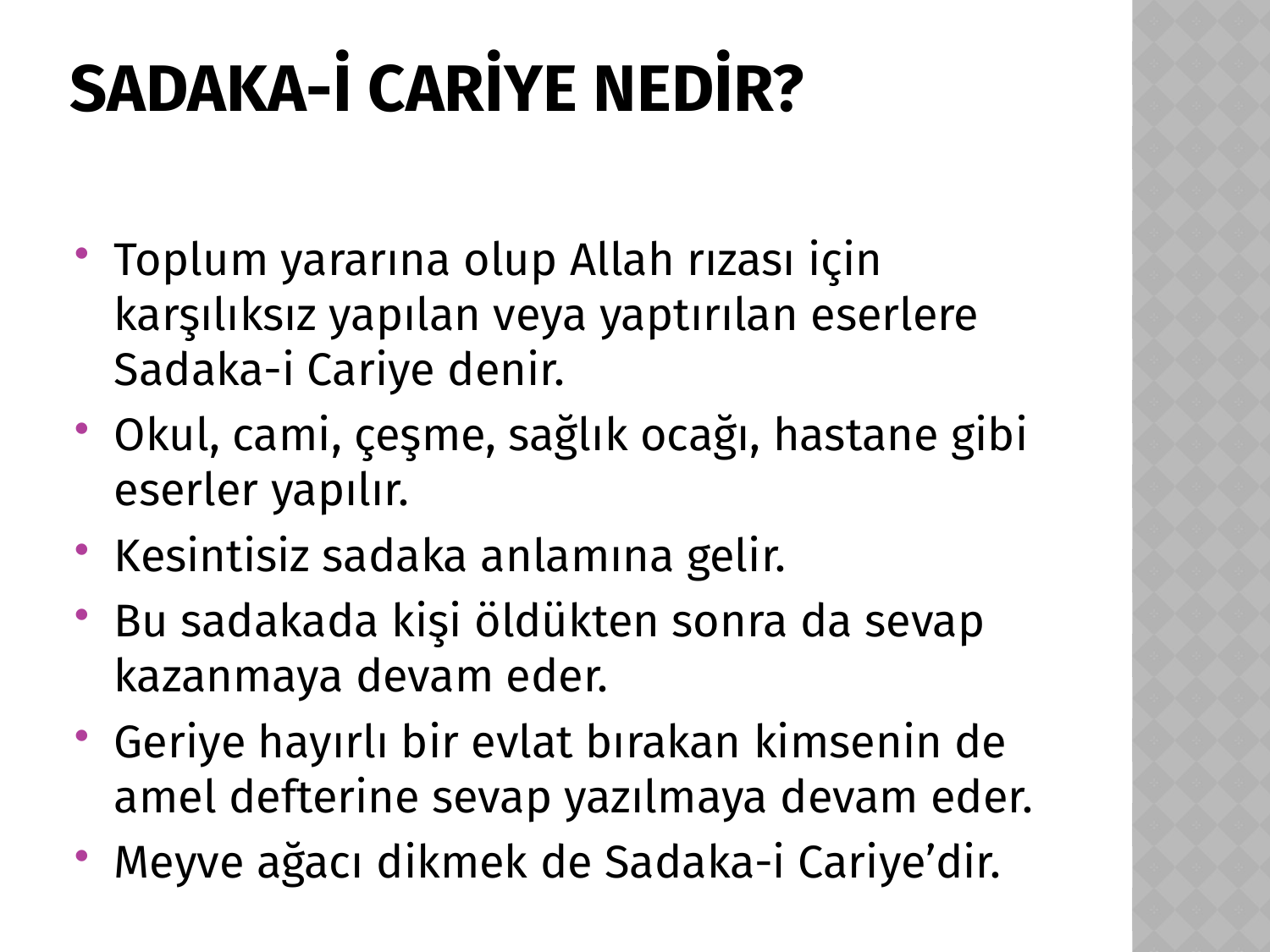

# Sadaka-i Cariye nedir?
Toplum yararına olup Allah rızası için karşılıksız yapılan veya yaptırılan eserlere Sadaka-i Cariye denir.
Okul, cami, çeşme, sağlık ocağı, hastane gibi eserler yapılır.
Kesintisiz sadaka anlamına gelir.
Bu sadakada kişi öldükten sonra da sevap kazanmaya devam eder.
Geriye hayırlı bir evlat bırakan kimsenin de amel defterine sevap yazılmaya devam eder.
Meyve ağacı dikmek de Sadaka-i Cariye’dir.